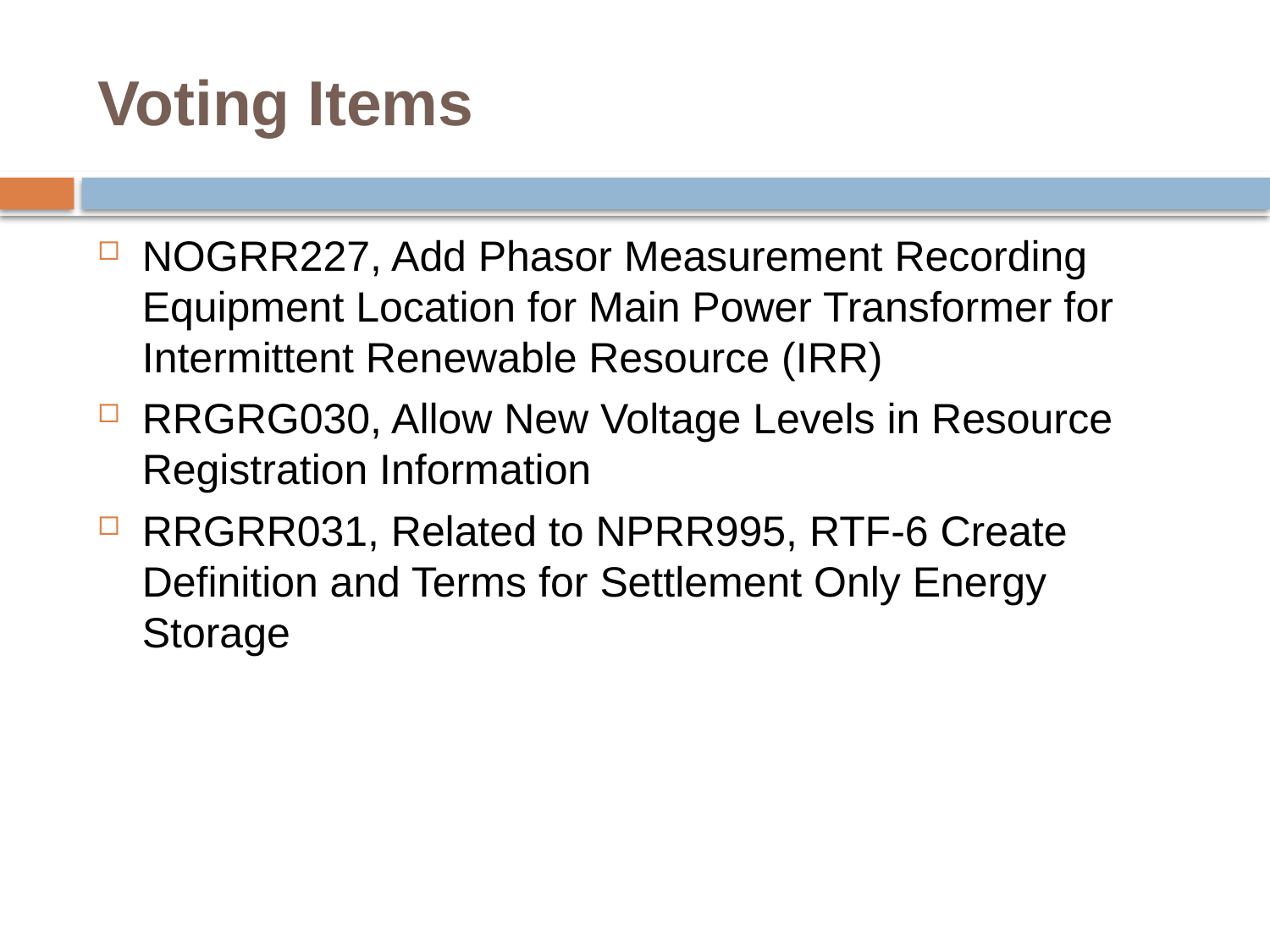

# Voting Items
NOGRR227, Add Phasor Measurement Recording Equipment Location for Main Power Transformer for Intermittent Renewable Resource (IRR)
RRGRG030, Allow New Voltage Levels in Resource Registration Information
RRGRR031, Related to NPRR995, RTF-6 Create Definition and Terms for Settlement Only Energy Storage